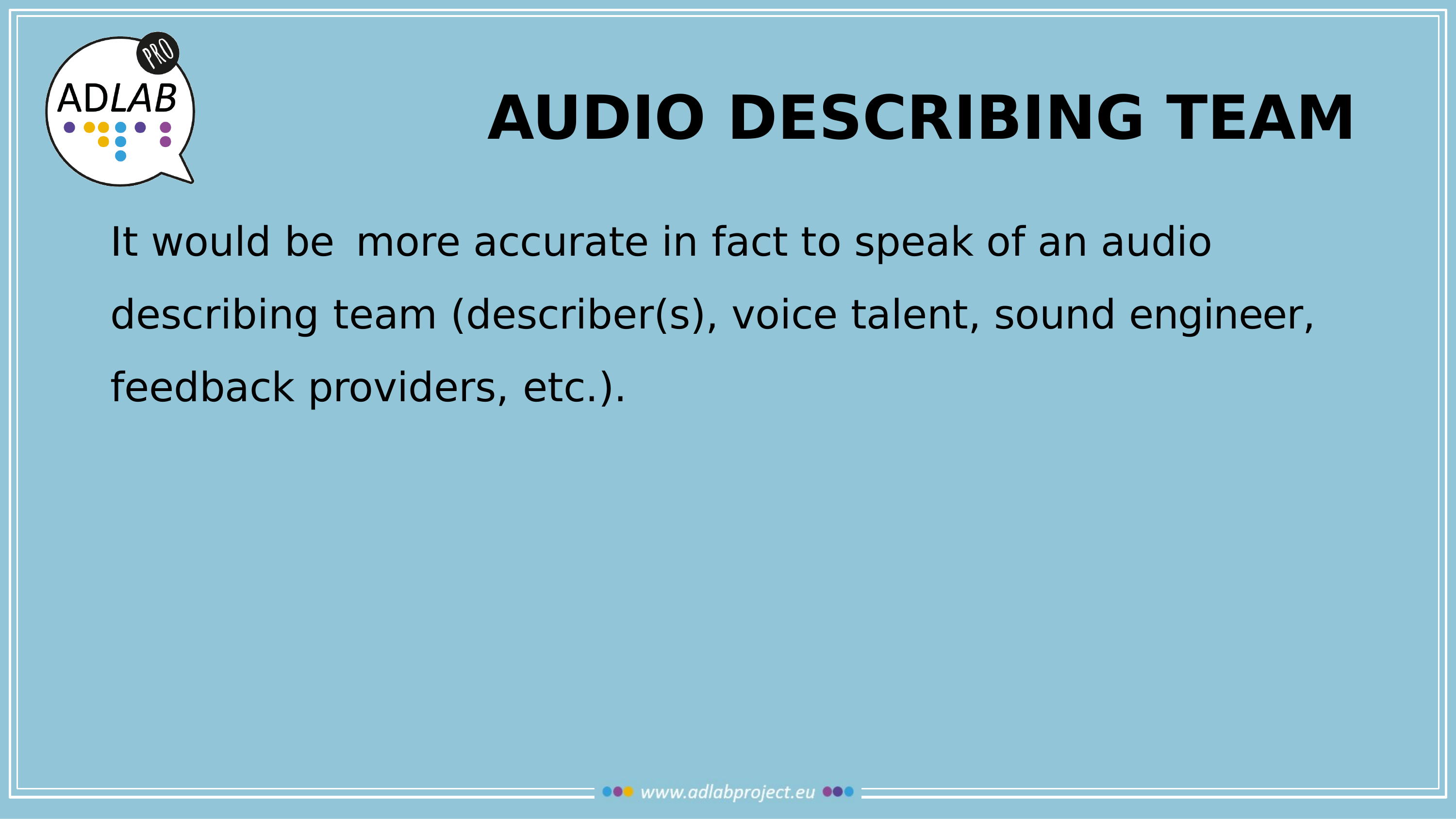

AUDIO DESCRIBING TEAM
It would be	more accurate in fact to speak of an audio  describing team	(describer(s), voice talent, sound engineer,  feedback providers, etc.).